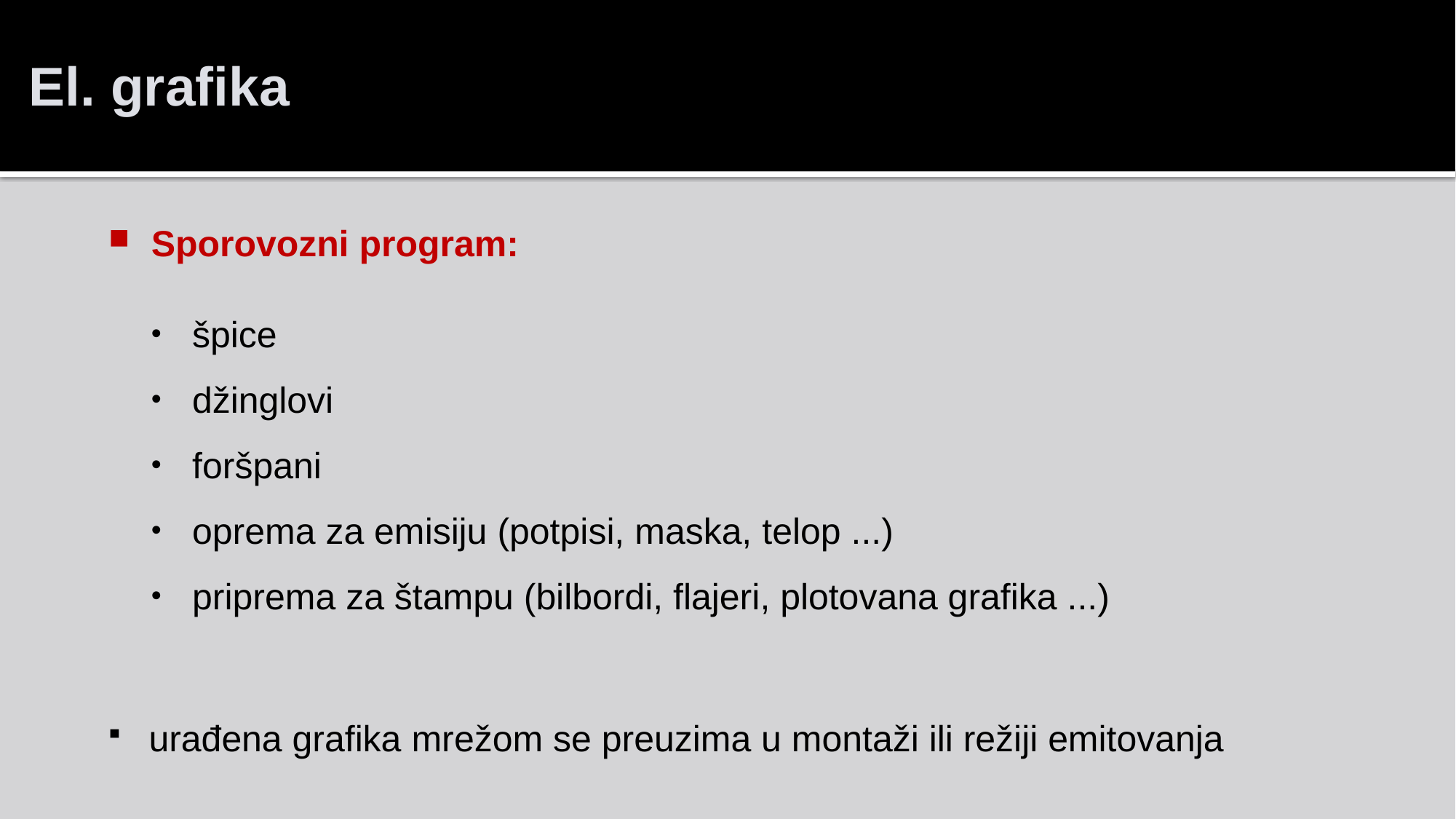

# El. grafika

Sporovozni program:

špice
džinglovi
foršpani
oprema za emisiju (potpisi, maska, telop ...)
priprema za štampu (bilbordi, flajeri, plotovana grafika ...)

urađena grafika mrežom se preuzima u montaži ili režiji emitovanja